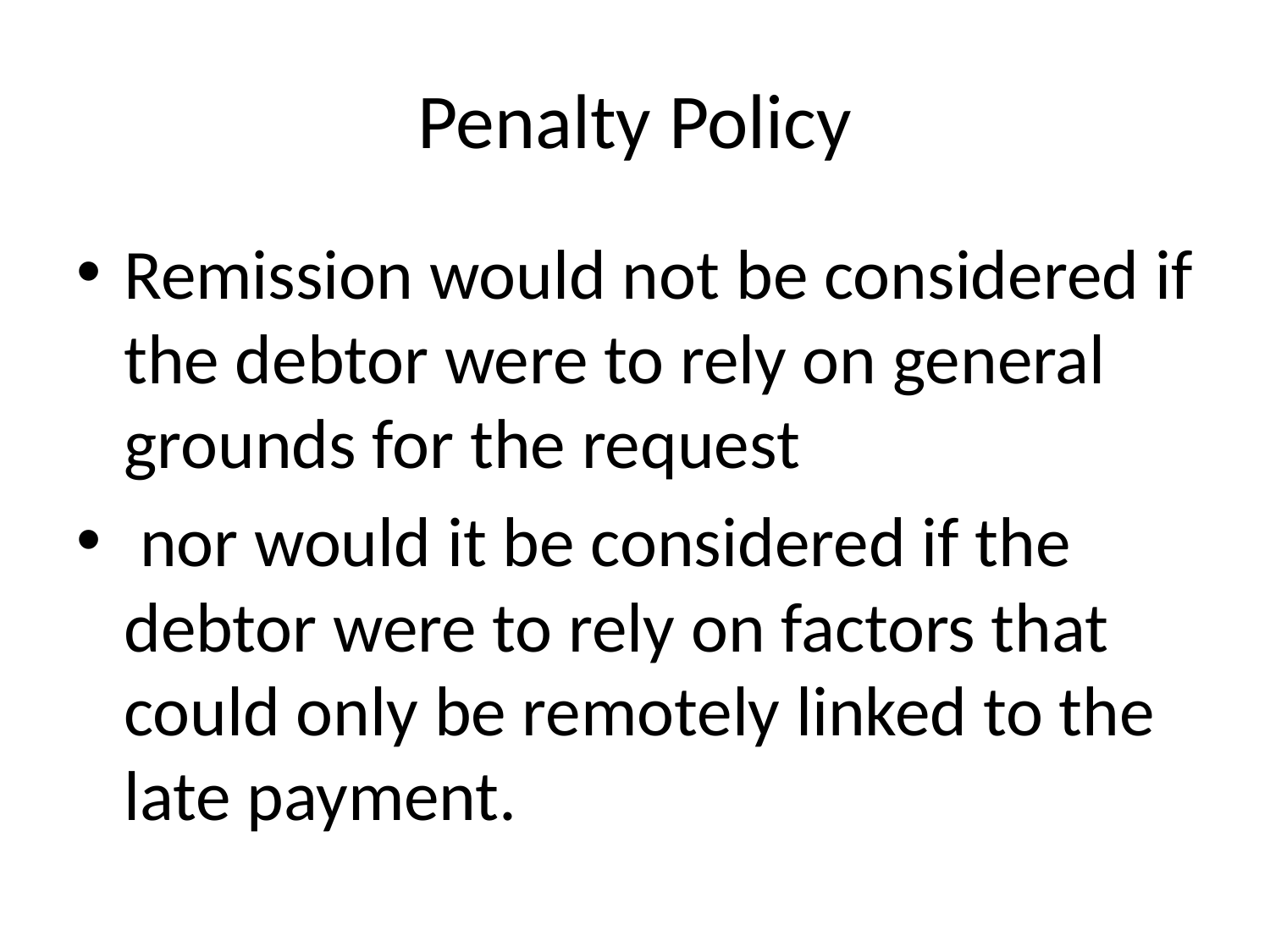

# Penalty Policy
Remission would not be considered if the debtor were to rely on general grounds for the request
 nor would it be considered if the debtor were to rely on factors that could only be remotely linked to the late payment.